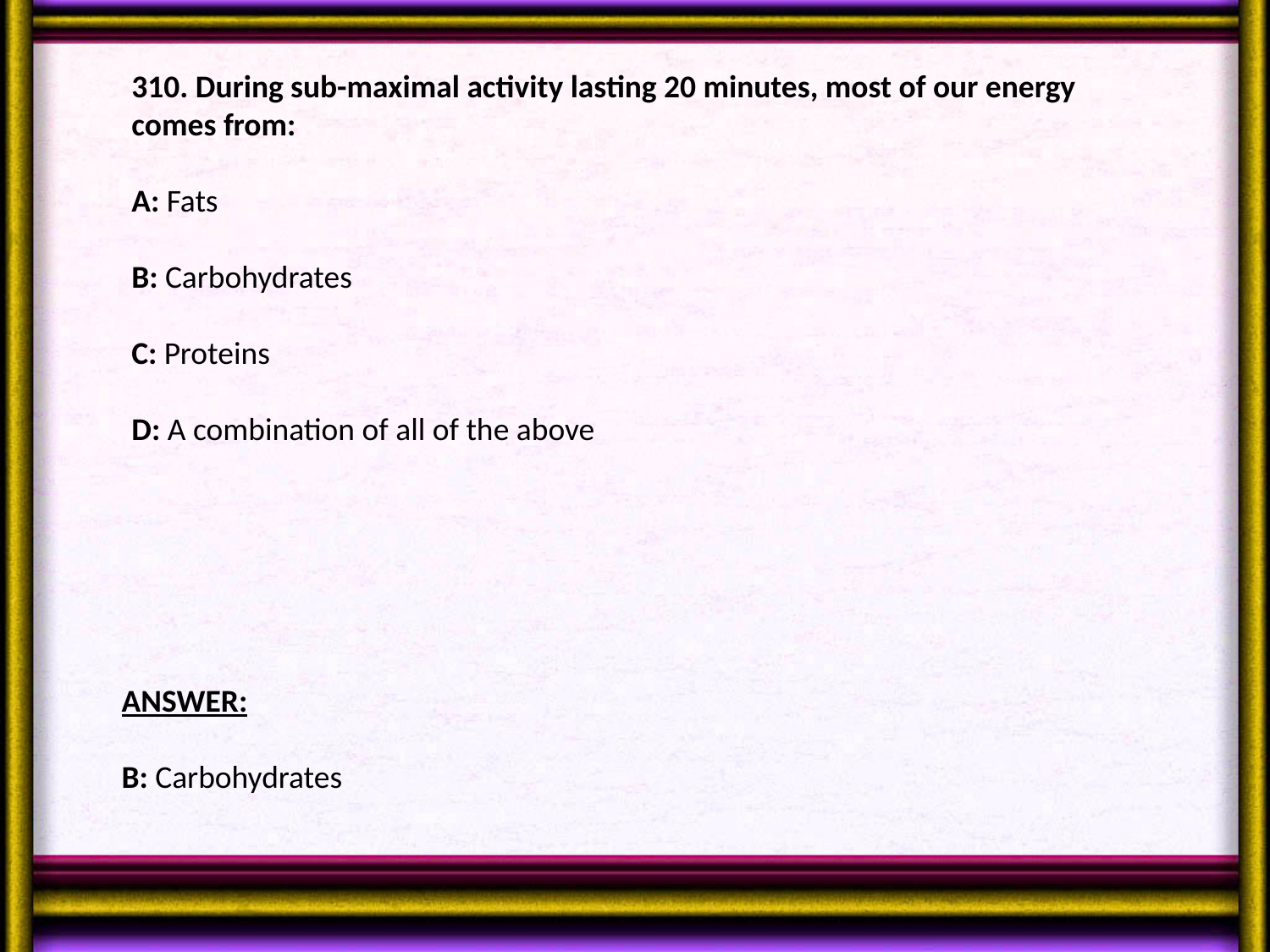

310. During sub-maximal activity lasting 20 minutes, most of our energy comes from:

A: Fats

B: Carbohydrates

C: Proteins

D: A combination of all of the above

ANSWER:

B: Carbohydrates